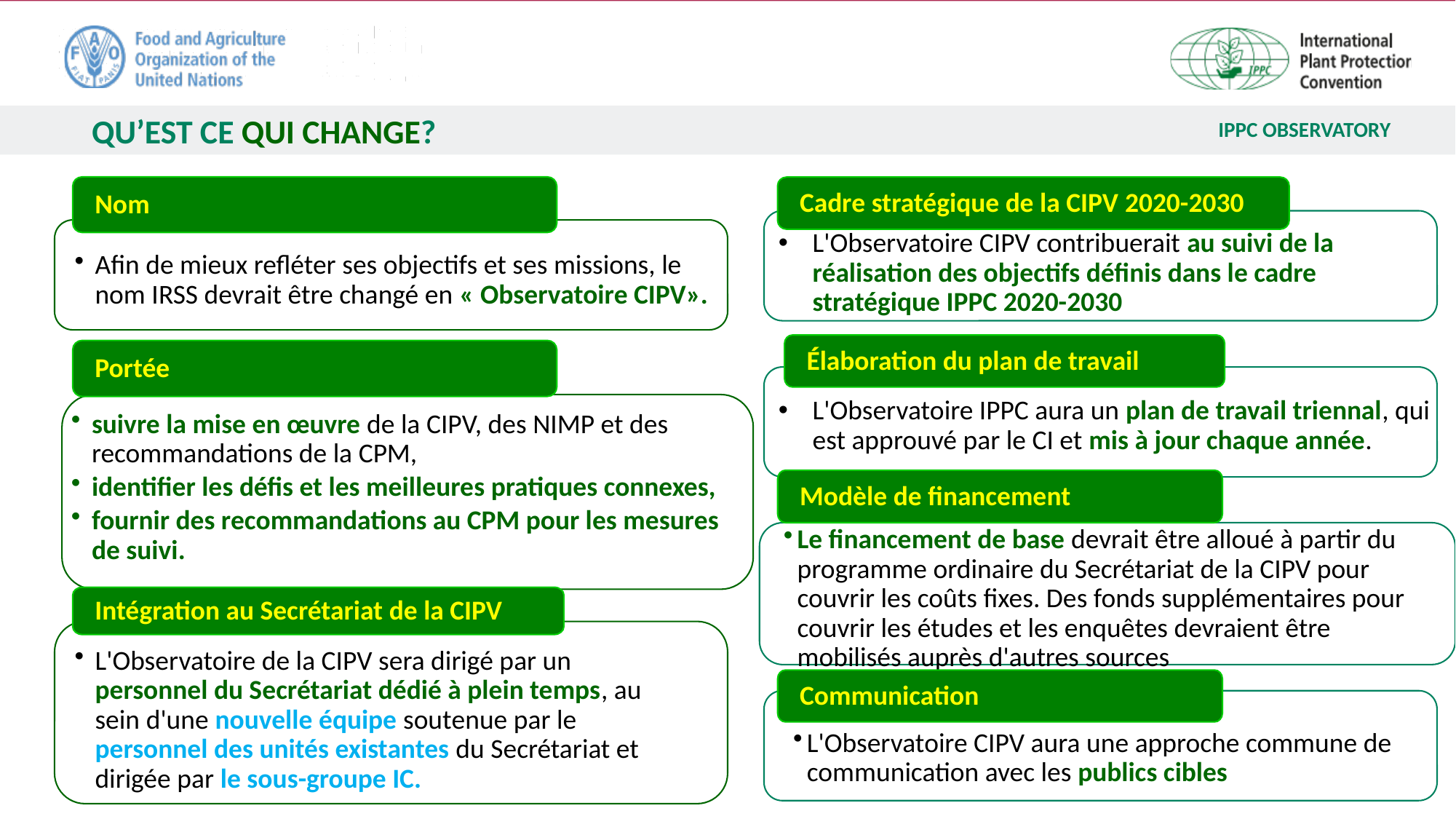

# QU’EST CE QUI CHANGE?
Nom
Cadre stratégique de la CIPV 2020-2030
L'Observatoire CIPV contribuerait au suivi de la réalisation des objectifs définis dans le cadre stratégique IPPC 2020-2030
Afin de mieux refléter ses objectifs et ses missions, le nom IRSS devrait être changé en « Observatoire CIPV».

Élaboration du plan de travail
Portée
L'Observatoire IPPC aura un plan de travail triennal, qui est approuvé par le CI et mis à jour chaque année.

suivre la mise en œuvre de la CIPV, des NIMP et des recommandations de la CPM,
identifier les défis et les meilleures pratiques connexes,
fournir des recommandations au CPM pour les mesures de suivi.

Modèle de financement
Le financement de base devrait être alloué à partir du programme ordinaire du Secrétariat de la CIPV pour couvrir les coûts fixes. Des fonds supplémentaires pour couvrir les études et les enquêtes devraient être mobilisés auprès d'autres sources

Intégration au Secrétariat de la CIPV
L'Observatoire de la CIPV sera dirigé par un personnel du Secrétariat dédié à plein temps, au sein d'une nouvelle équipe soutenue par le personnel des unités existantes du Secrétariat et dirigée par le sous-groupe IC.

Communication

L'Observatoire CIPV aura une approche commune de communication avec les publics cibles